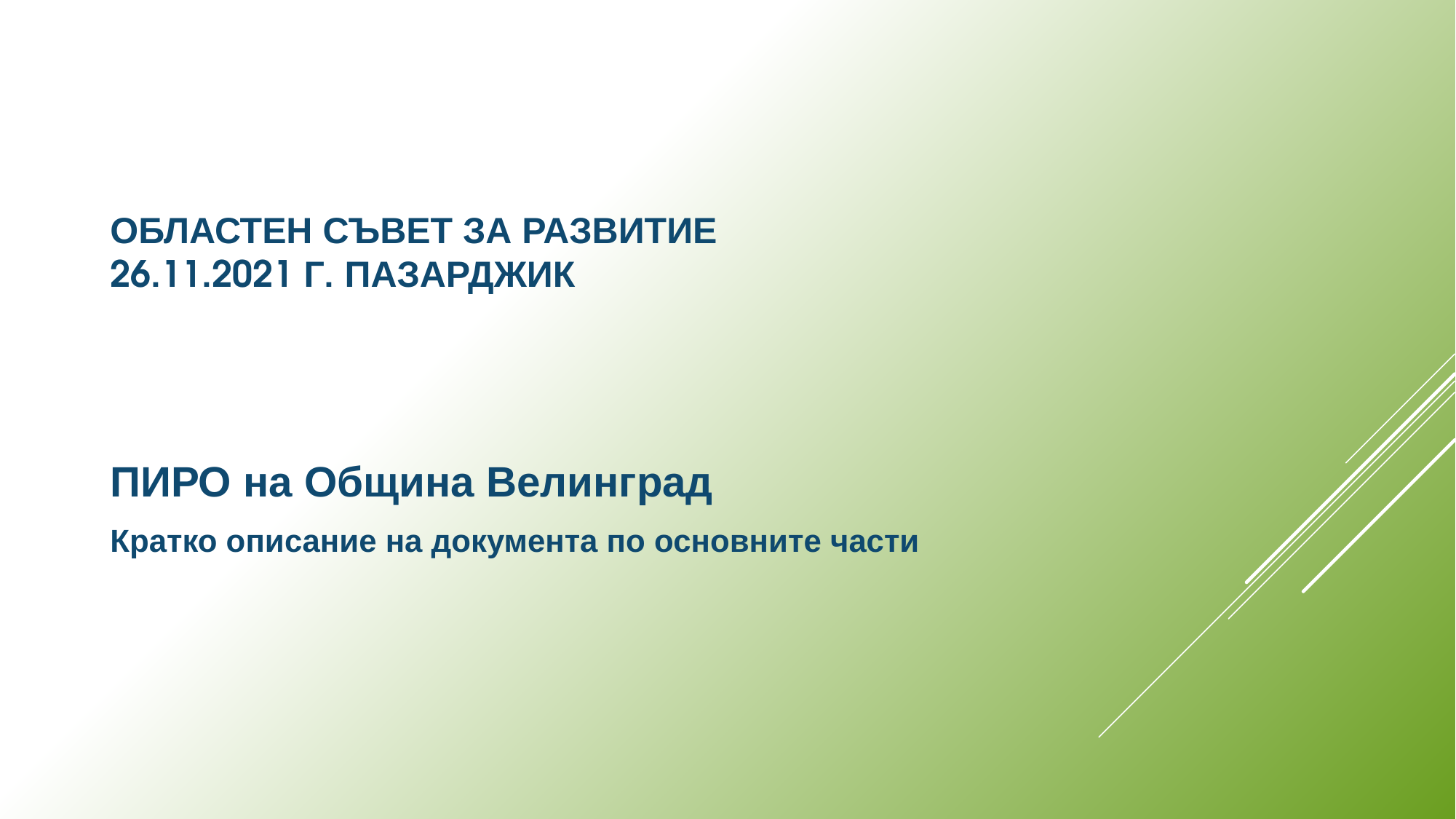

# ОБЛАСТЕН СЪВЕТ ЗА РАЗВИТИЕ 26.11.2021 г. Пазарджик
ПИРО на Община Велинград
Кратко описание на документа по основните части